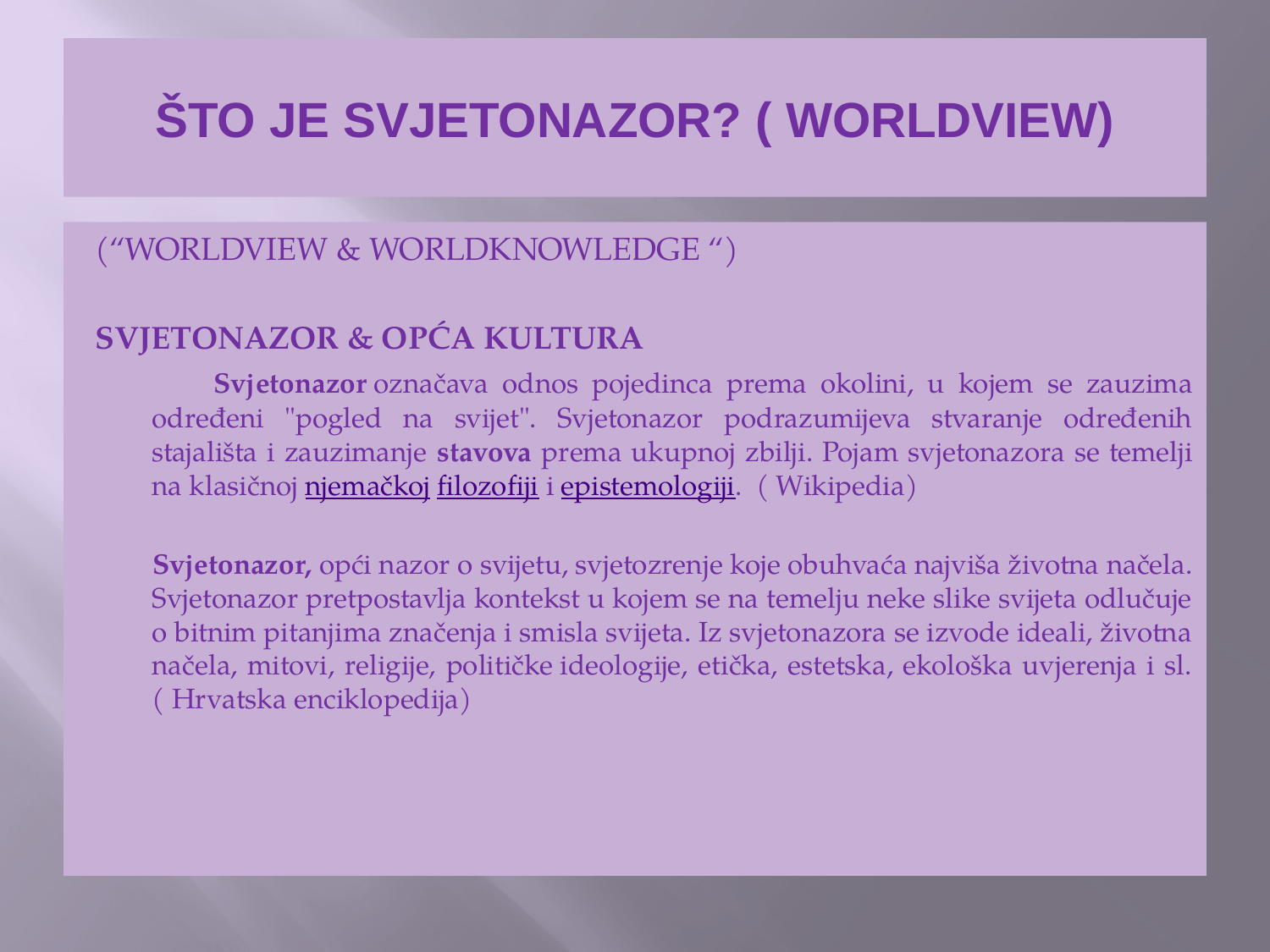

# ŠTO JE SVJETONAZOR? ( WORLDVIEW)
(“WORLDVIEW & WORLDKNOWLEDGE “)

SVJETONAZOR & OPĆA KULTURA &
        Svjetonazor označava odnos pojedinca prema okolini, u kojem se zauzima određeni "pogled na svijet". Svjetonazor podrazumijeva stvaranje određenih stajališta i zauzimanje stavova prema ukupnoj zbilji. Pojam svjetonazora se temelji na klasičnoj njemačkoj filozofiji i epistemologiji.  ( Wikipedia)

        Svjetonazor, opći nazor o svijetu, svjetozrenje koje obuhvaća najviša životna načela. Svjetonazor pretpostavlja kontekst u kojem se na temelju neke slike svijeta odlučuje o bitnim pitanjima značenja i smisla svijeta. Iz svjetonazora se izvode ideali, životna načela, mitovi, religije, političke ideologije, etička, estetska, ekološka uvjerenja i sl. ( Hrvatska enciklopedija)